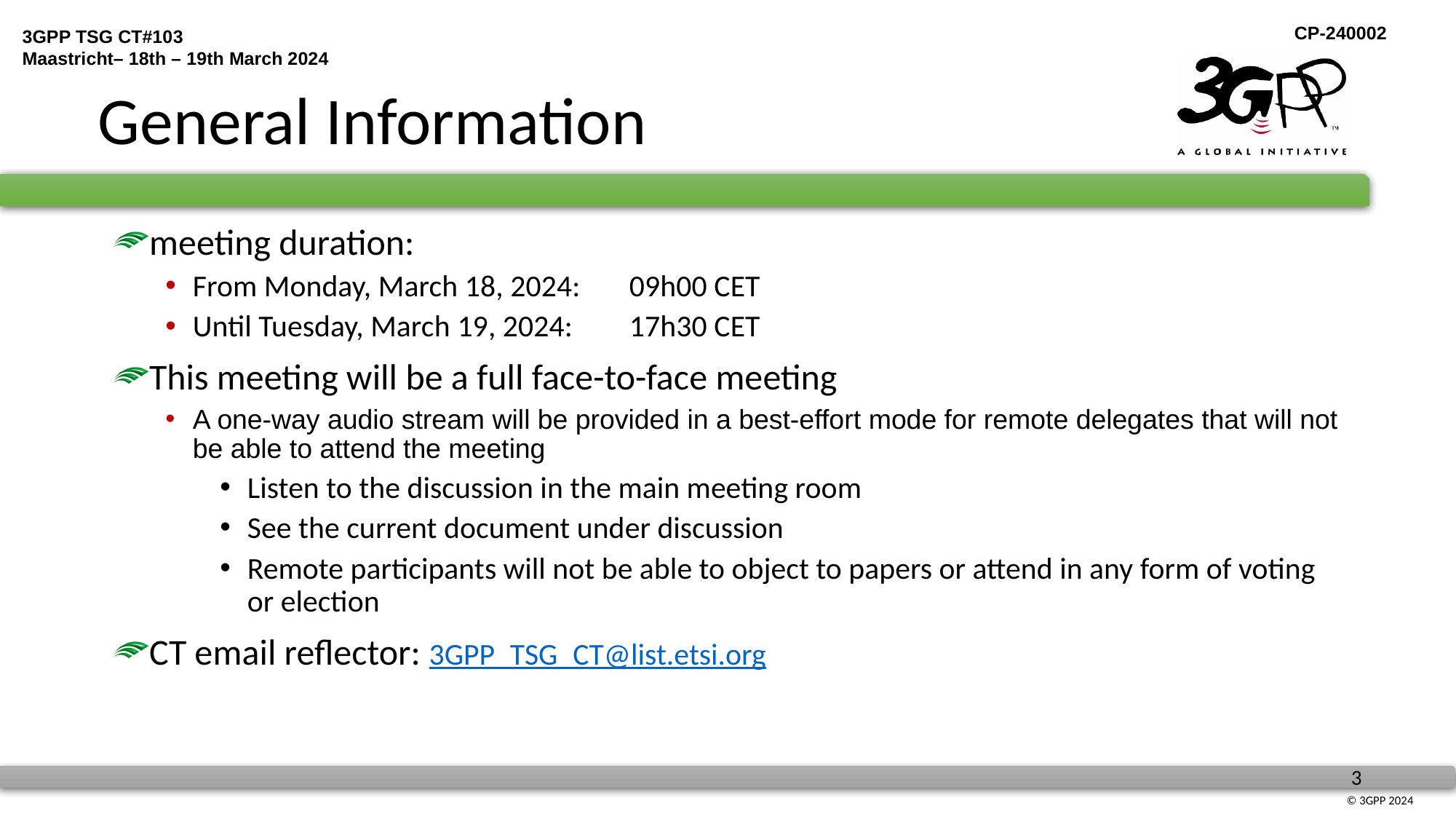

# General Information
meeting duration:
From Monday, March 18, 2024:	09h00 CET
Until Tuesday, March 19, 2024:	17h30 CET
This meeting will be a full face-to-face meeting
A one-way audio stream will be provided in a best-effort mode for remote delegates that will not be able to attend the meeting
Listen to the discussion in the main meeting room
See the current document under discussion
Remote participants will not be able to object to papers or attend in any form of voting or election
CT email reflector: 3GPP_TSG_CT@list.etsi.org